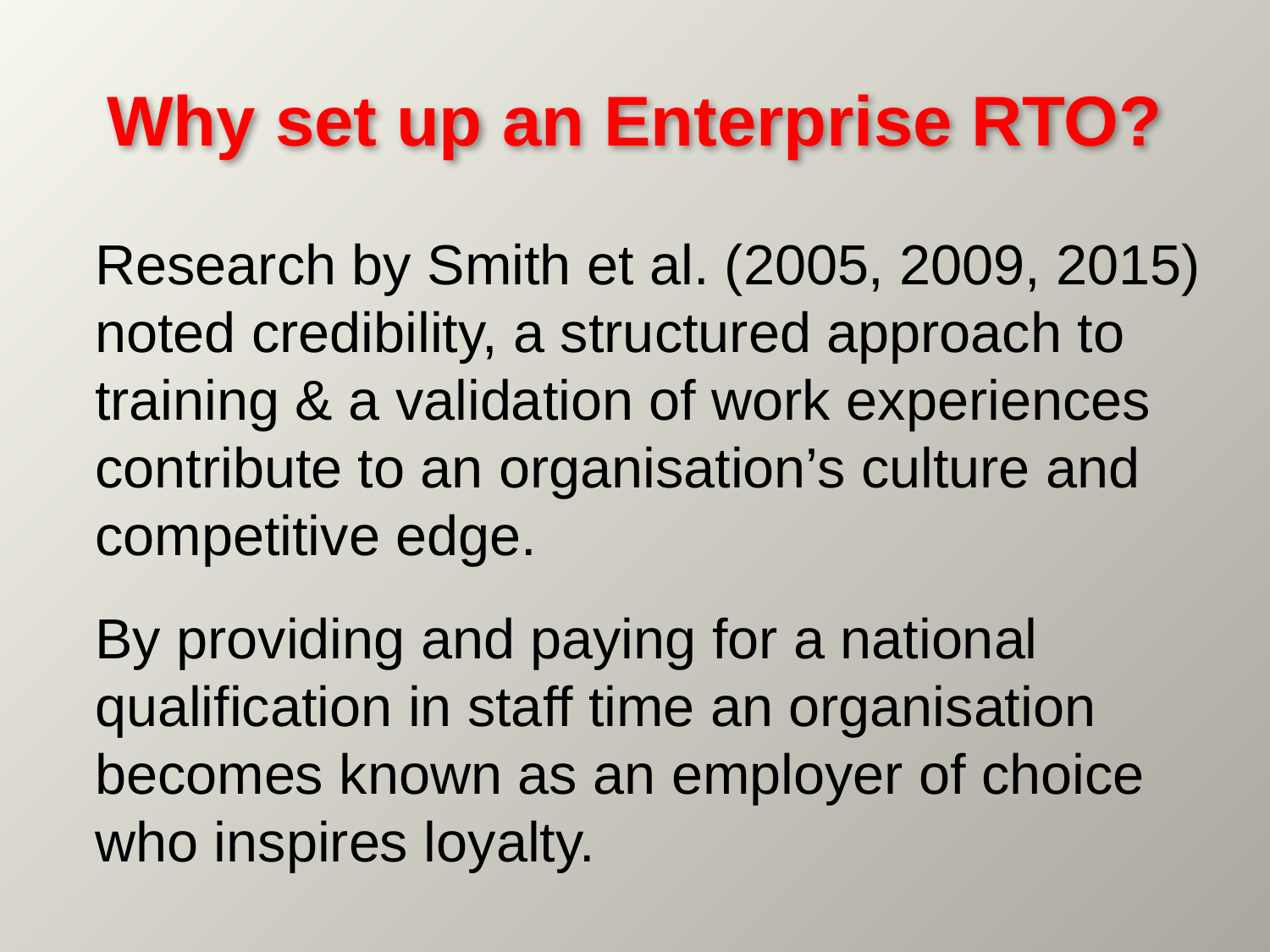

# Why set up an Enterprise RTO?
Research by Smith et al. (2005, 2009, 2015) noted credibility, a structured approach to training & a validation of work experiences contribute to an organisation’s culture and competitive edge.

By providing and paying for a national qualification in staff time an organisation becomes known as an employer of choice who inspires loyalty.